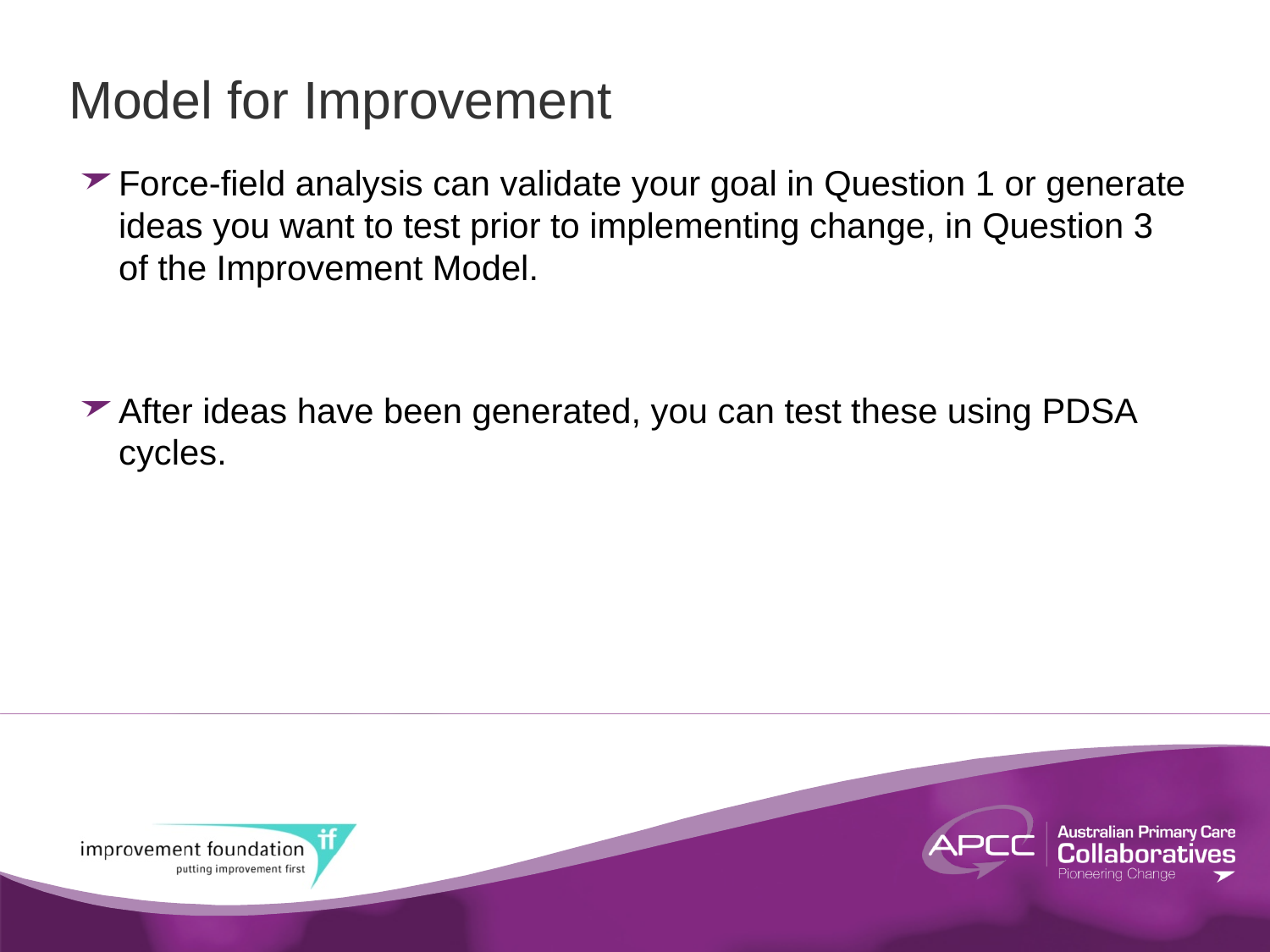

# Model for Improvement
Force-field analysis can validate your goal in Question 1 or generate ideas you want to test prior to implementing change, in Question 3 of the Improvement Model.

After ideas have been generated, you can test these using PDSA cycles.